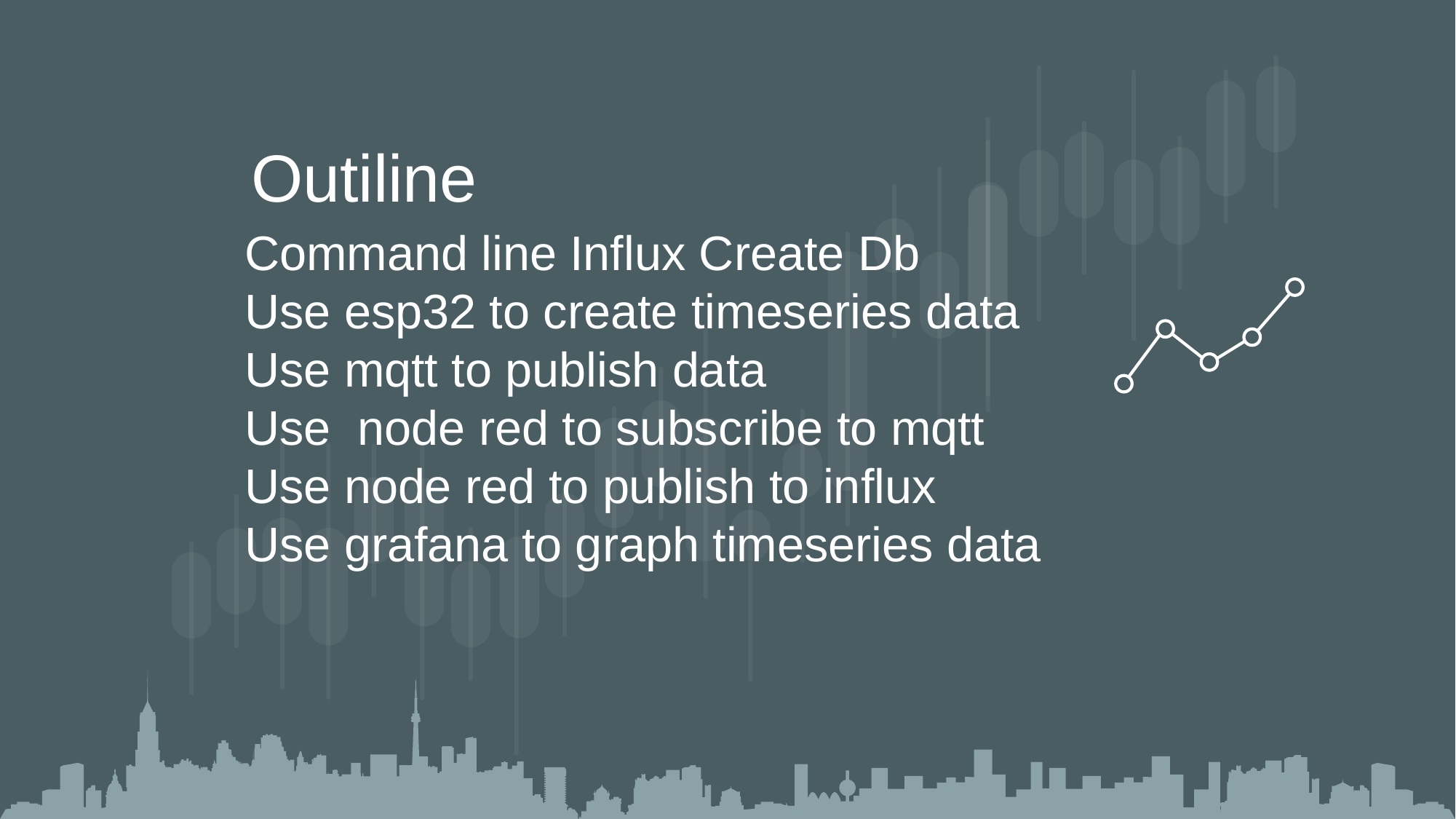

Outiline
Command line Influx Create Db
Use esp32 to create timeseries data
Use mqtt to publish data
Use  node red to subscribe to mqtt
Use node red to publish to influx
Use grafana to graph timeseries data